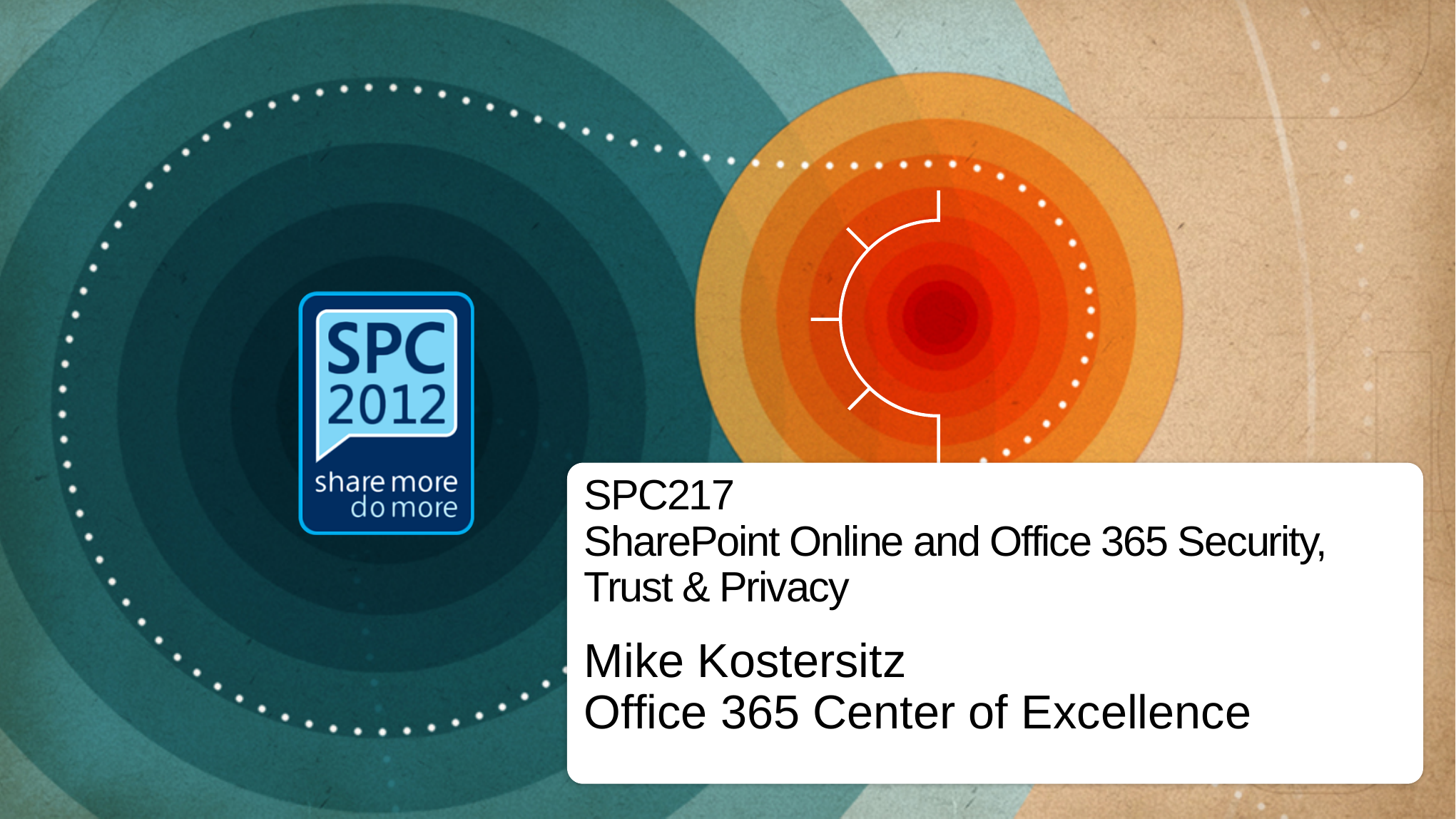

# SPC217 SharePoint Online and Office 365 Security, Trust & Privacy
Mike Kostersitz
Office 365 Center of Excellence